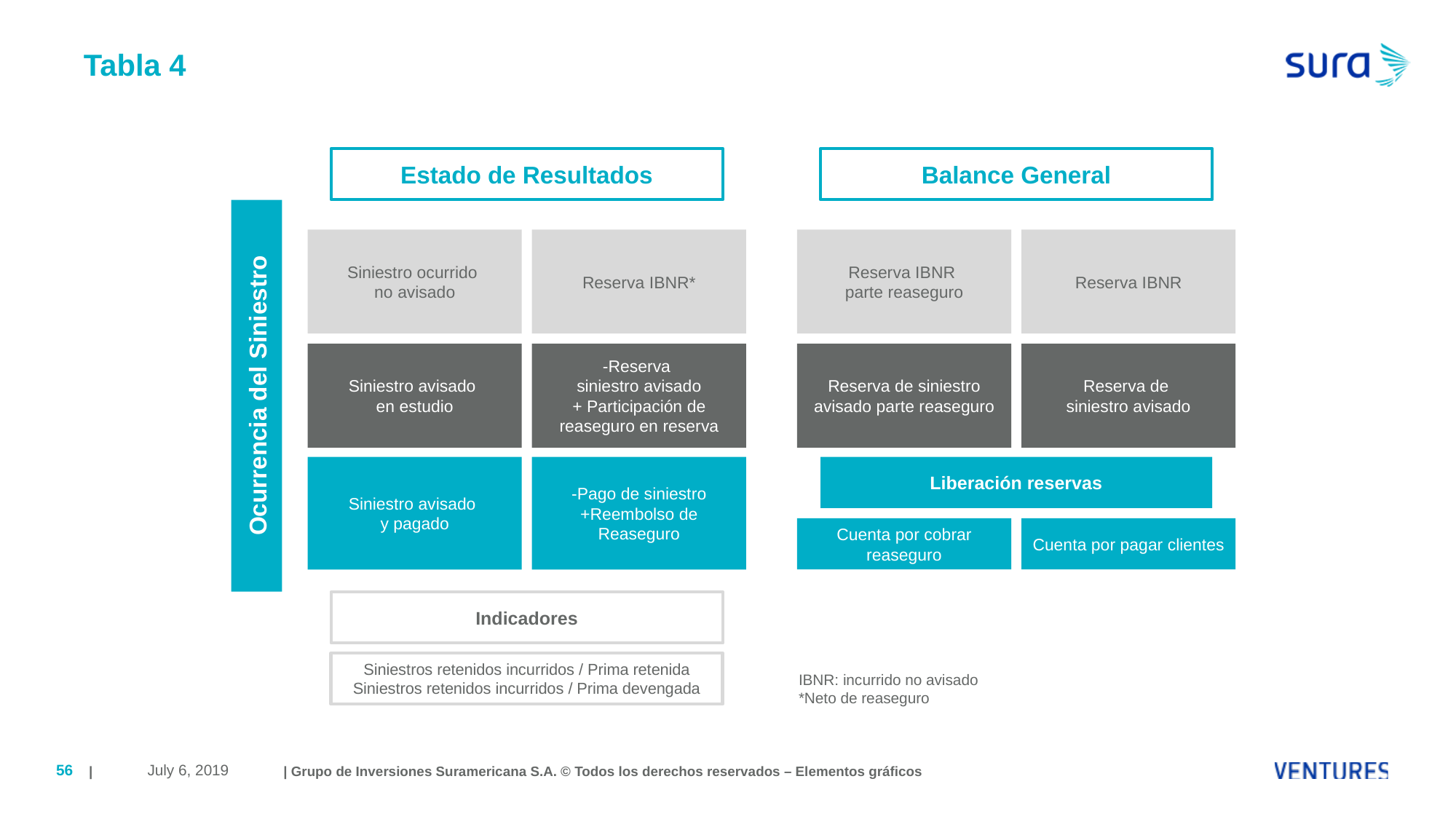

# Tabla 4
Estado de Resultados
Balance General
Siniestro ocurrido
no avisado
Reserva IBNR*
Reserva IBNR
parte reaseguro
Reserva IBNR
Siniestro avisado
en estudio
-Reserva
siniestro avisado
+ Participación de reaseguro en reserva
Reserva de siniestro avisado parte reaseguro
Reserva de
siniestro avisado
Ocurrencia del Siniestro
Liberación reservas
Siniestro avisado
y pagado
-Pago de siniestro
+Reembolso de Reaseguro
Cuenta por cobrar reaseguro
Cuenta por pagar clientes
Indicadores
Siniestros retenidos incurridos / Prima retenida
Siniestros retenidos incurridos / Prima devengada
IBNR: incurrido no avisado
*Neto de reaseguro
|                                                  | Grupo de Inversiones Suramericana S.A. © Todos los derechos reservados – Elementos gráficos
56
July 6, 2019